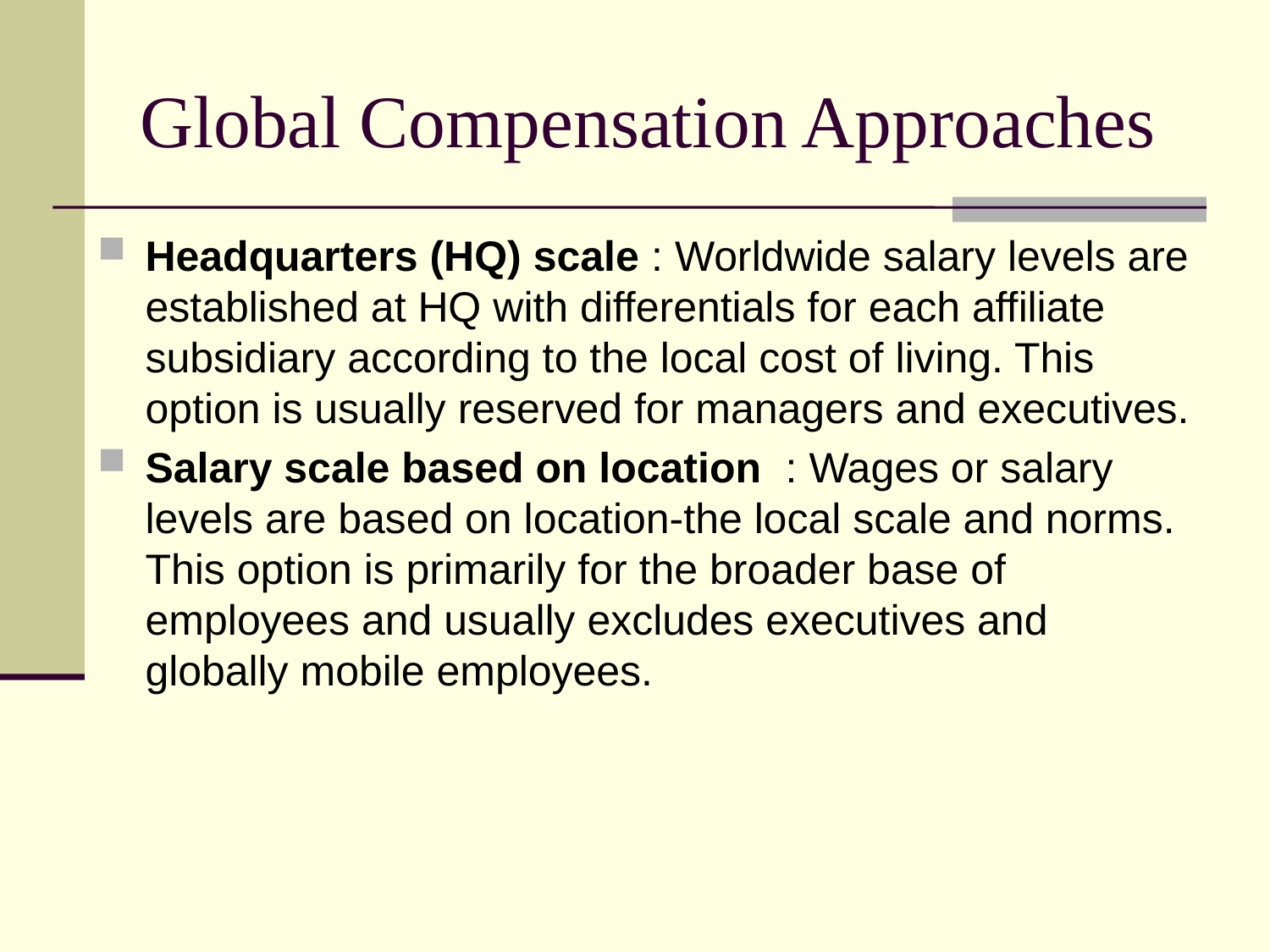

# Global Compensation Approaches
Headquarters (HQ) scale : Worldwide salary levels are established at HQ with differentials for each affiliate subsidiary according to the local cost of living. This option is usually reserved for managers and executives.
Salary scale based on location  : Wages or salary levels are based on location-the local scale and norms. This option is primarily for the broader base of employees and usually excludes executives and globally mobile employees.